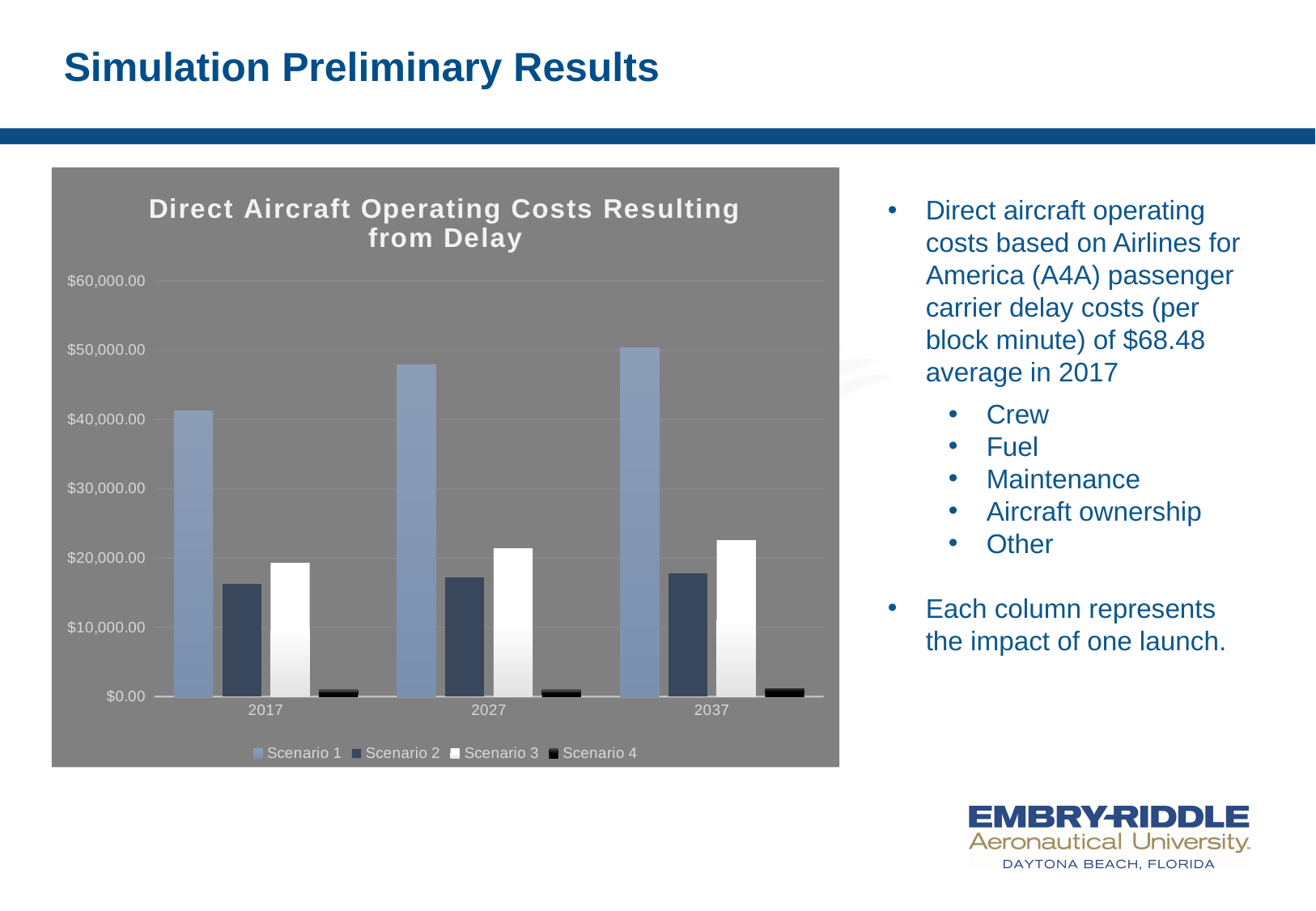

# Simulation Preliminary Results

### Chart: Direct Aircraft Operating Costs Resulting from Delay

| Category | Scenario 1 | Scenario 2 | Scenario 3 | Scenario 4 |
|---|---|---|---|---|
| 2017 | 41254.634666666665 | 16238.890666666666 | 19287.392 | 1034.048 |
| 2027 | 47900.61866666667 | 17198.752 | 21341.792 | 968.9920000000001 |
| 2037 | 50371.60533333334 | 17796.810666666668 | 22476.27733333333 | 1144.7573333333332 |
Direct aircraft operating costs based on Airlines for America (A4A) passenger carrier delay costs (per block minute) of $68.48 average in 2017
Crew
Fuel
Maintenance
Aircraft ownership
Other

Each column represents the impact of one launch.